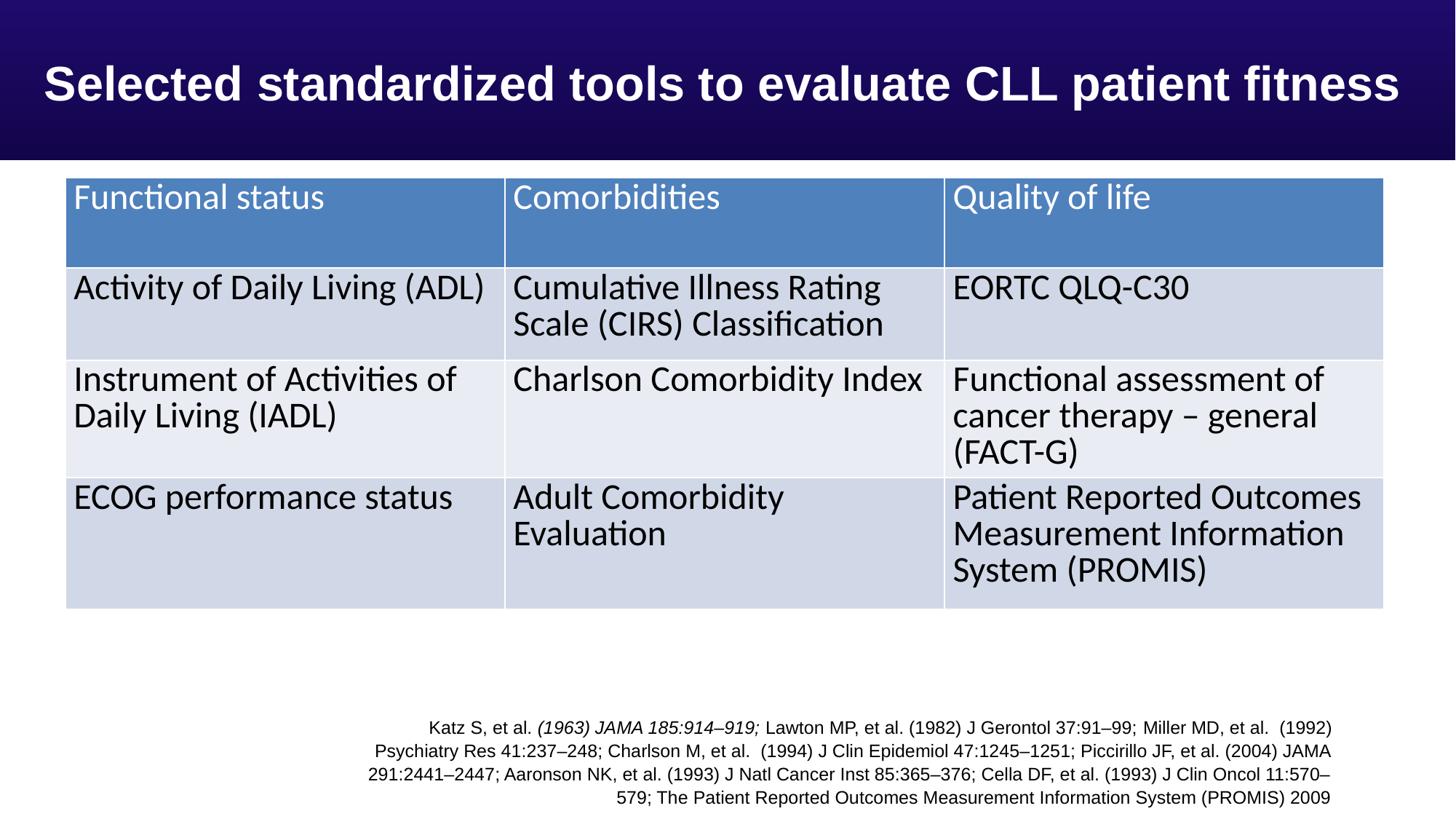

# Selected standardized tools to evaluate CLL patient fitness
| Functional status | Comorbidities | Quality of life |
| --- | --- | --- |
| Activity of Daily Living (ADL) | Cumulative Illness Rating Scale (CIRS) Classification | EORTC QLQ-C30 |
| Instrument of Activities of Daily Living (IADL) | Charlson Comorbidity Index | Functional assessment of cancer therapy – general (FACT-G) |
| ECOG performance status | Adult Comorbidity Evaluation | Patient Reported Outcomes Measurement Information System (PROMIS) |
Katz S, et al. (1963) JAMA 185:914–919; Lawton MP, et al. (1982) J Gerontol 37:91–99; Miller MD, et al.  (1992) Psychiatry Res 41:237–248; Charlson M, et al.  (1994) J Clin Epidemiol 47:1245–1251; Piccirillo JF, et al. (2004) JAMA 291:2441–2447; Aaronson NK, et al. (1993) J Natl Cancer Inst 85:365–376; Cella DF, et al. (1993) J Clin Oncol 11:570–579; The Patient Reported Outcomes Measurement Information System (PROMIS) 2009